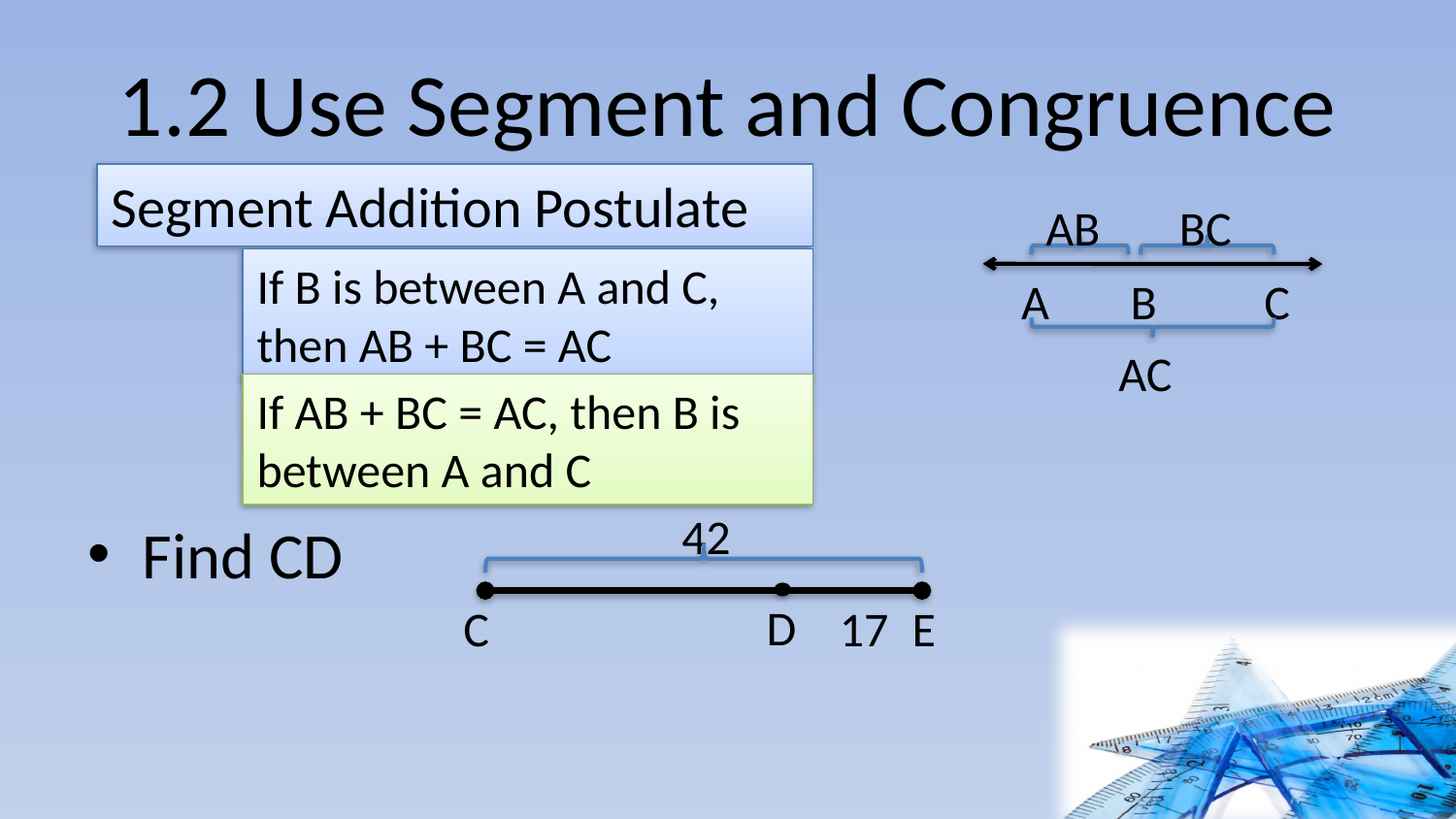

# 1.2 Use Segment and Congruence
Segment Addition Postulate
If B is between A and C, then AB + BC = AC
If AB + BC = AC, then B is between A and C
AB

BC

A
B
C

AC

42

D
C
17
E
Find CD